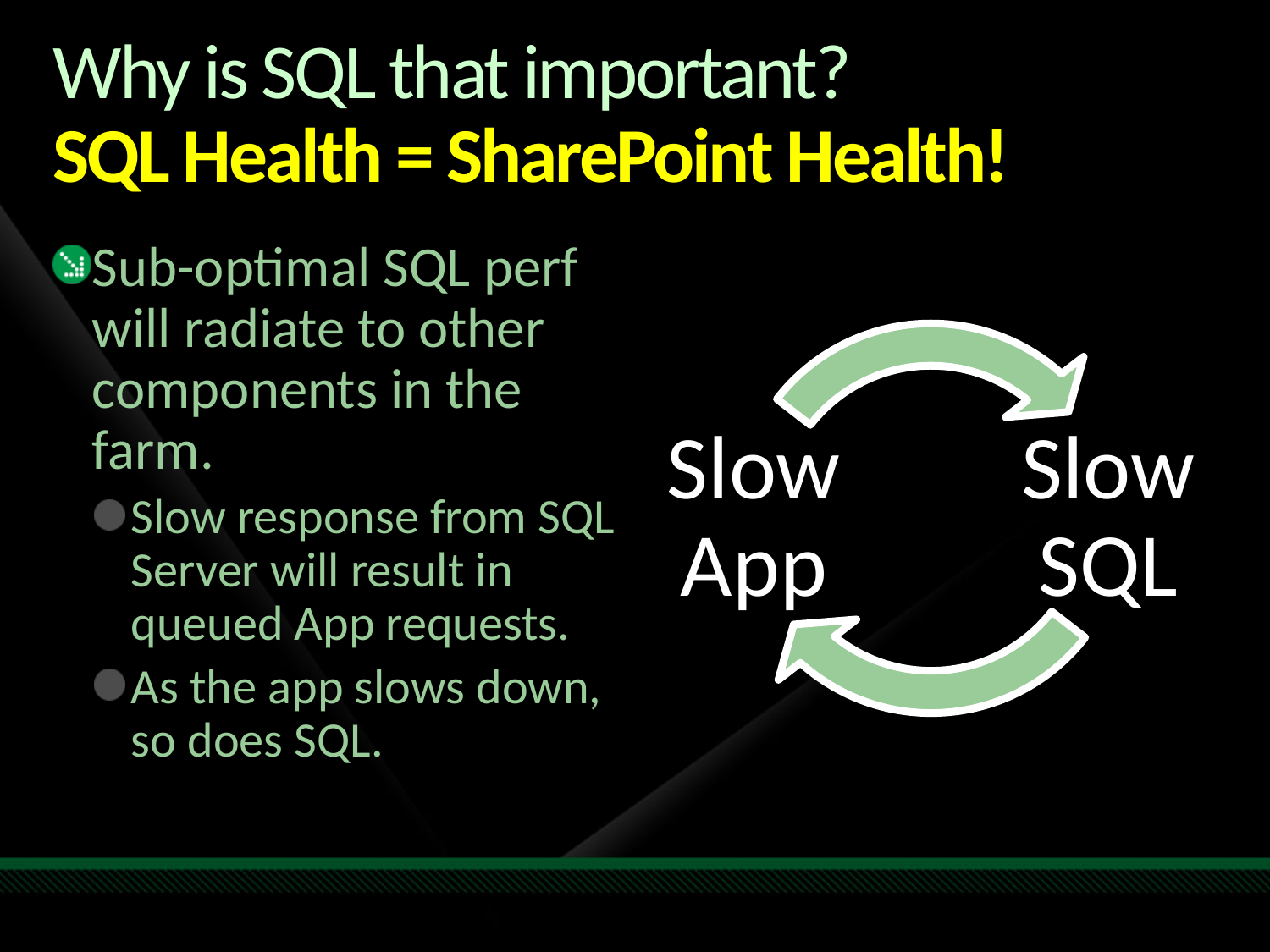

# Why is SQL that important? SQL Health = SharePoint Health!
Slow SQL
Slow App
Sub-optimal SQL perf will radiate to other components in the farm.
Slow response from SQL Server will result in queued App requests.
As the app slows down, so does SQL.